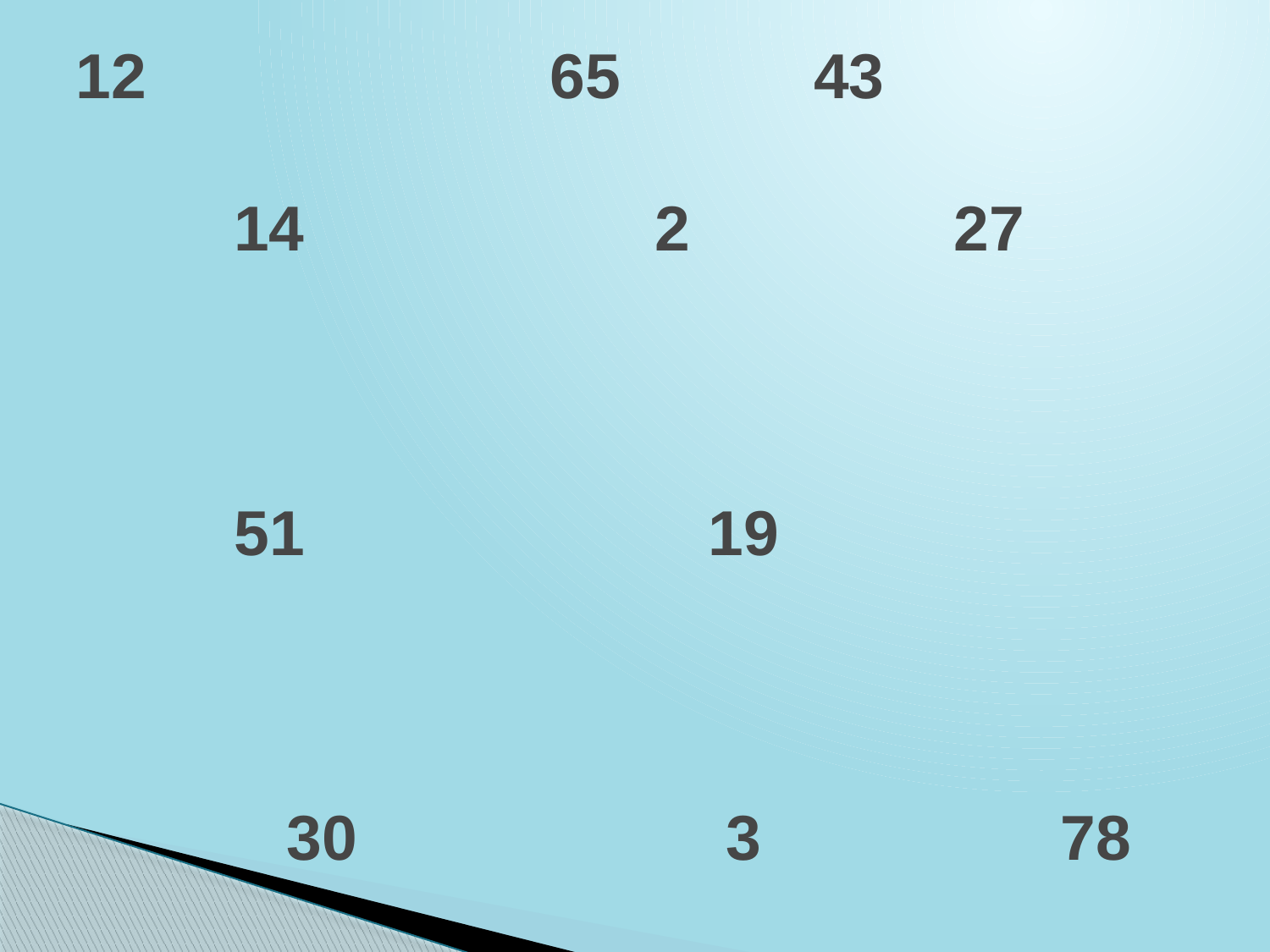

# 12                       65           43 14                    2               27 51                       19 30                     3                 78